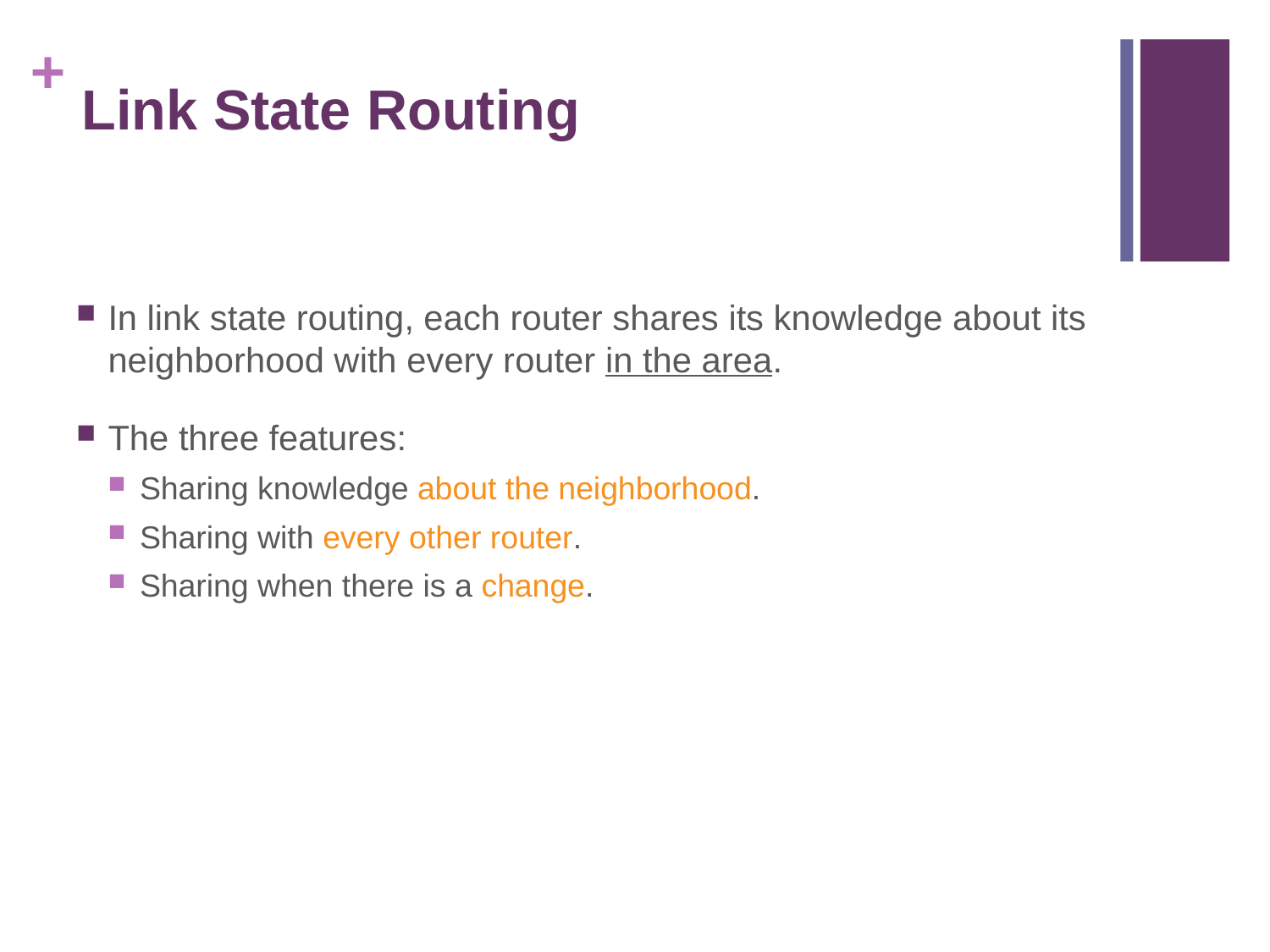

# Link State Routing
In link state routing, each router shares its knowledge about its neighborhood with every router in the area.
The three features:
Sharing knowledge about the neighborhood.
Sharing with every other router.
Sharing when there is a change.